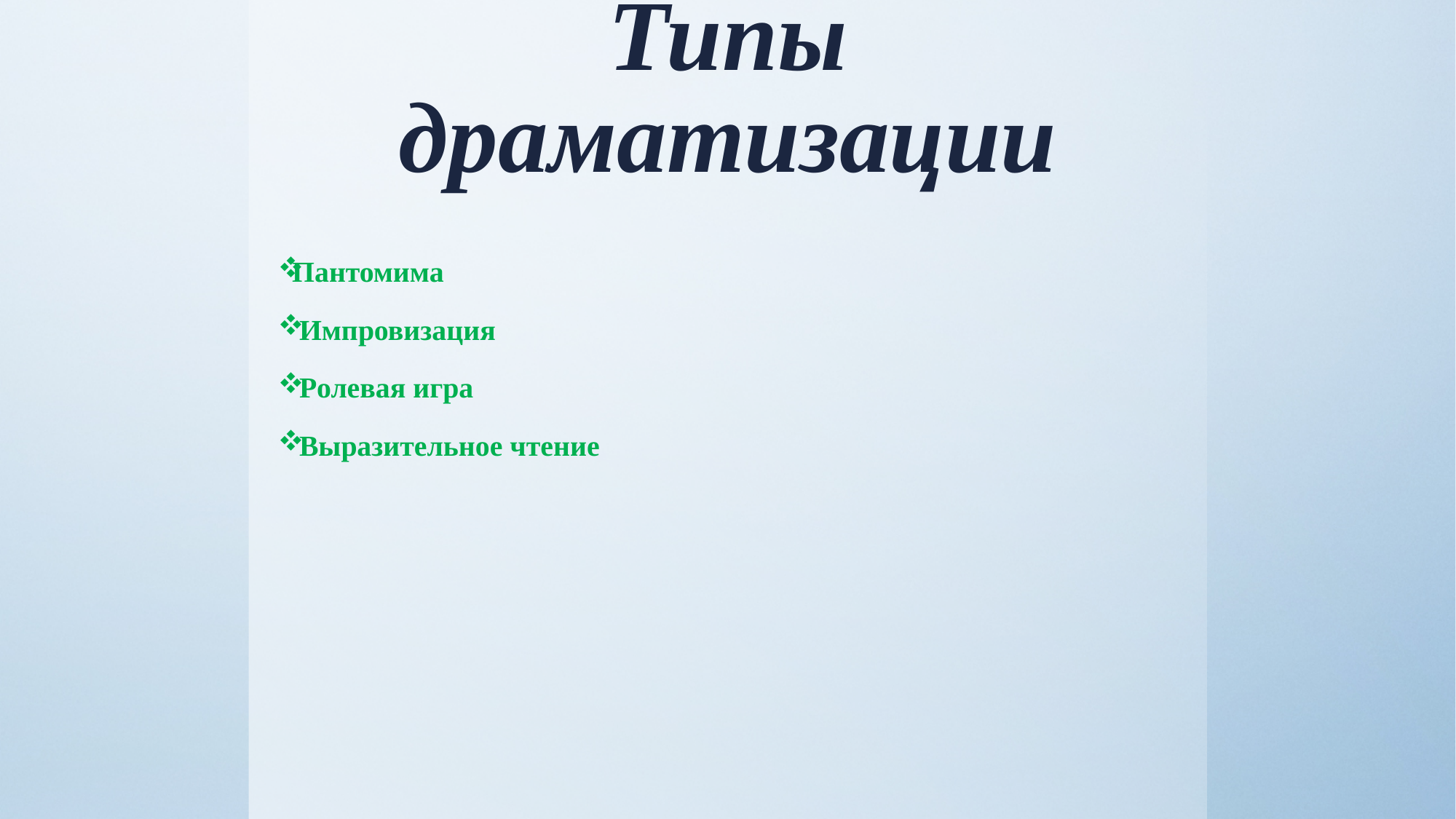

Пантомима
 Импровизация
 Pолевая игра
 Выразительное чтение

# Типы драматизации